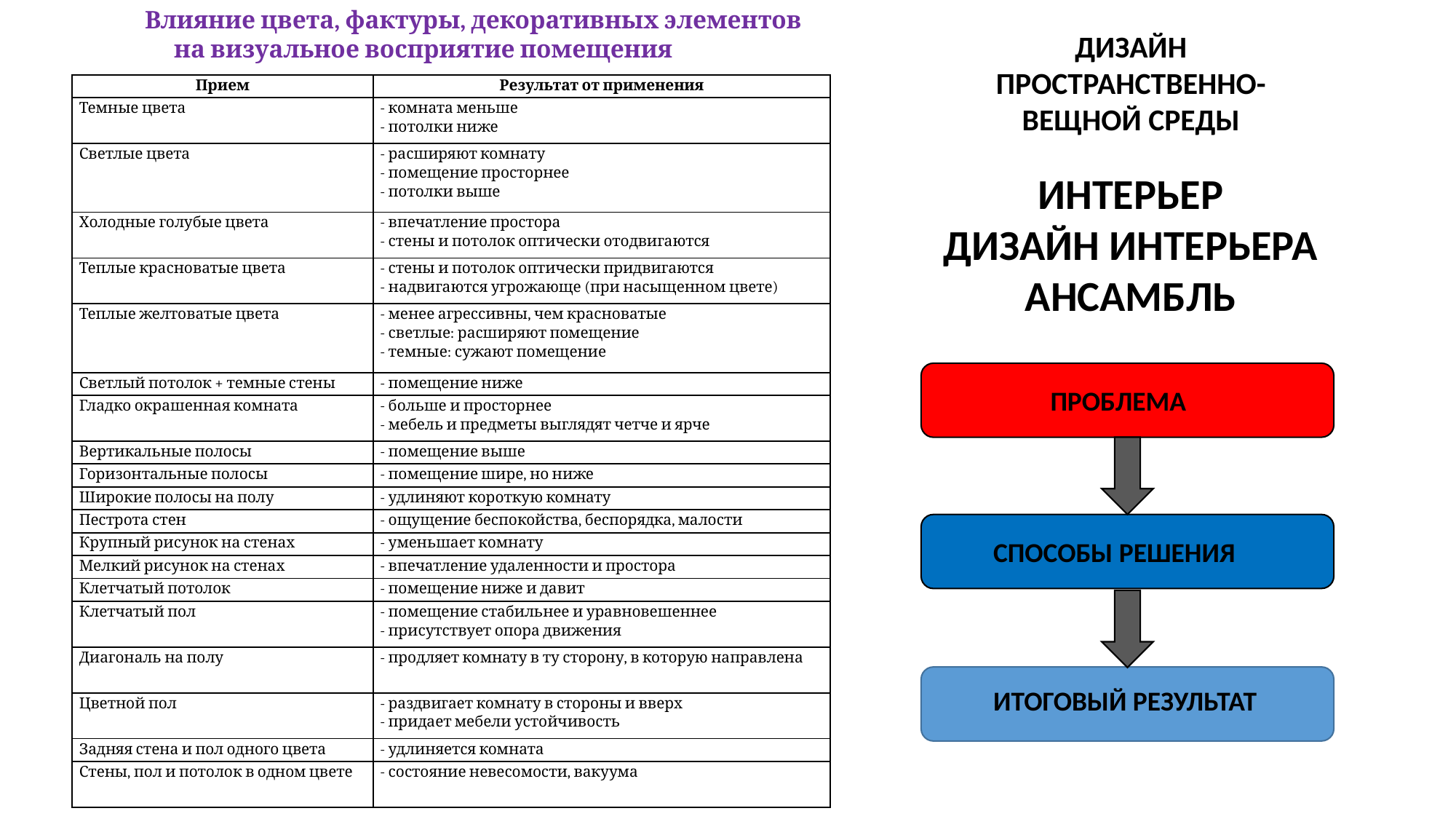

Влияние цвета, фактуры, декоративных элементов на визуальное восприятие помещения
ДИЗАЙН ПРОСТРАНСТВЕННО-ВЕЩНОЙ СРЕДЫ
| Прием | Результат от применения |
| --- | --- |
| Темные цвета | - комната меньше - потолки ниже |
| Светлые цвета | - расширяют комнату - помещение просторнее - потолки выше |
| Холодные голубые цвета | - впечатление простора - стены и потолок оптически отодвигаются |
| Теплые красноватые цвета | - стены и потолок оптически придвигаются - надвигаются угрожающе (при насыщенном цвете) |
| Теплые желтоватые цвета | - менее агрессивны, чем красноватые - светлые: расширяют помещение - темные: сужают помещение |
| Светлый потолок + темные стены | - помещение ниже |
| Гладко окрашенная комната | - больше и просторнее - мебель и предметы выглядят четче и ярче |
| Вертикальные полосы | - помещение выше |
| Горизонтальные полосы | - помещение шире, но ниже |
| Широкие полосы на полу | - удлиняют короткую комнату |
| Пестрота стен | - ощущение беспокойства, беспорядка, малости |
| Крупный рисунок на стенах | - уменьшает комнату |
| Мелкий рисунок на стенах | - впечатление удаленности и простора |
| Клетчатый потолок | - помещение ниже и давит |
| Клетчатый пол | - помещение стабильнее и уравновешеннее - присутствует опора движения |
| Диагональ на полу | - продляет комнату в ту сторону, в которую направлена |
| Цветной пол | - раздвигает комнату в стороны и вверх - придает мебели устойчивость |
| Задняя стена и пол одного цвета | - удлиняется комната |
| Стены, пол и потолок в одном цвете | - состояние невесомости, вакуума |
ИНТЕРЬЕР
ДИЗАЙН ИНТЕРЬЕРА
АНСАМБЛЬ

ПРОБЛЕМА

СПОСОБЫ РЕШЕНИЯ

ИТОГОВЫЙ РЕЗУЛЬТАТ